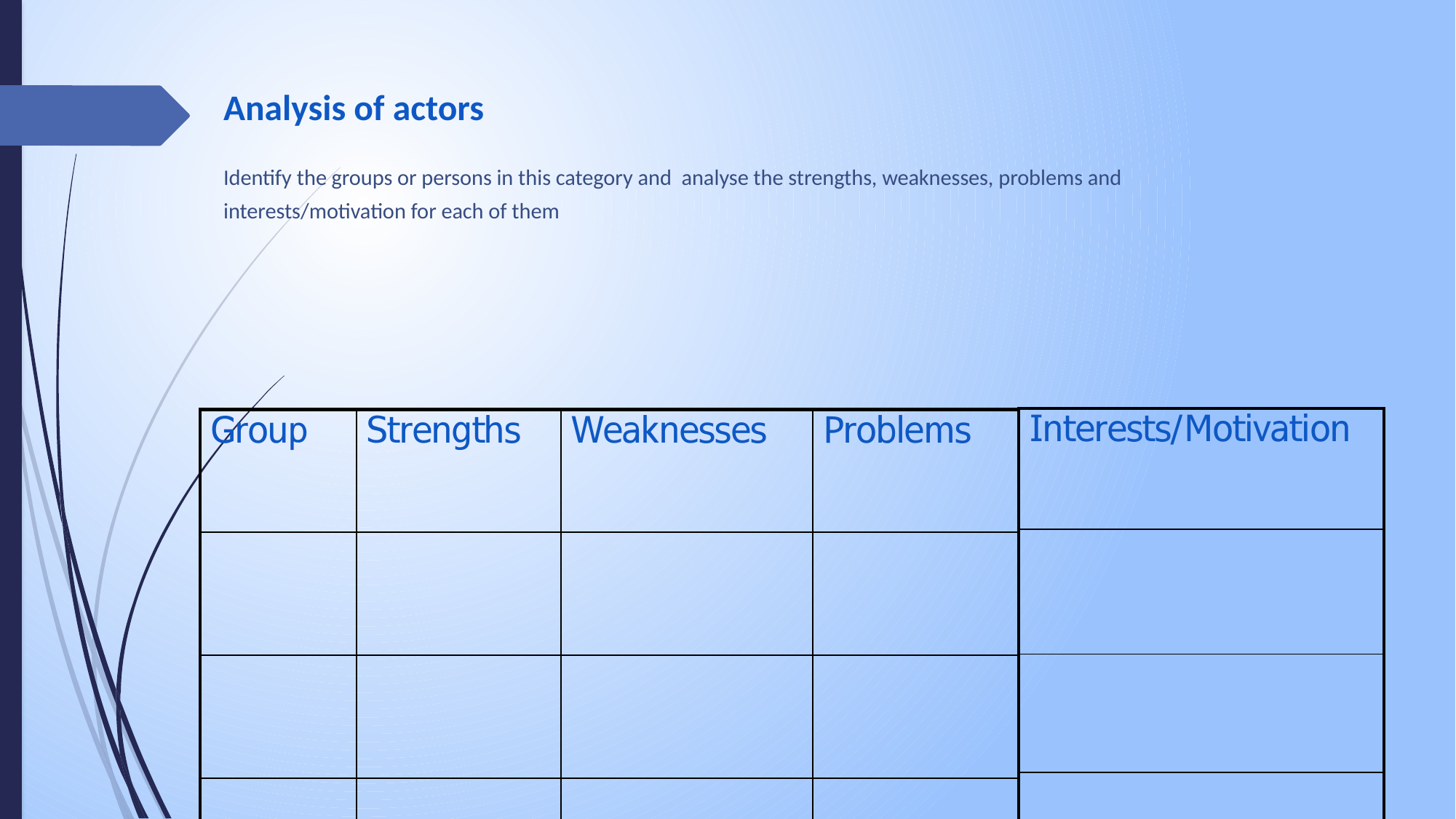

# Analysis of actors Identify the groups or persons in this category and  analyse the strengths, weaknesses, problems and interests/motivation for each of them
| Interests/Motivation |
| --- |
|  |
|  |
|  |
| Group | Strengths | Weaknesses | Problems |
| --- | --- | --- | --- |
|  |  |  |  |
|  |  |  |  |
|  |  |  |  |